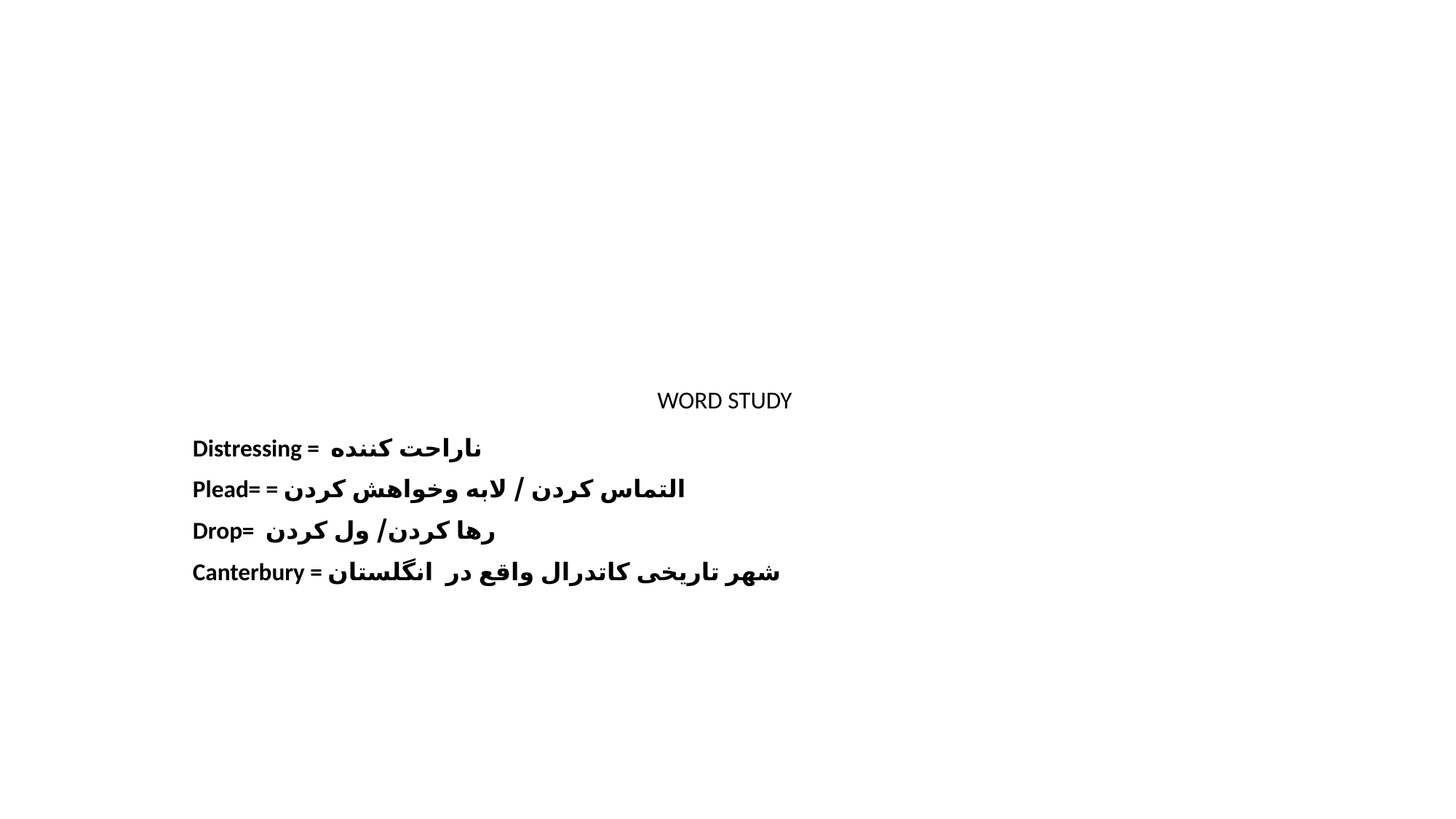

# WORD STUDY
Distressing =  ناراحت کننده
Plead= = التماس کردن / لابه وخواهش کردن
Drop=  رها کردن/ ول کردن
Canterbury = شهر تاریخی کاتدرال واقع در  انگلستان